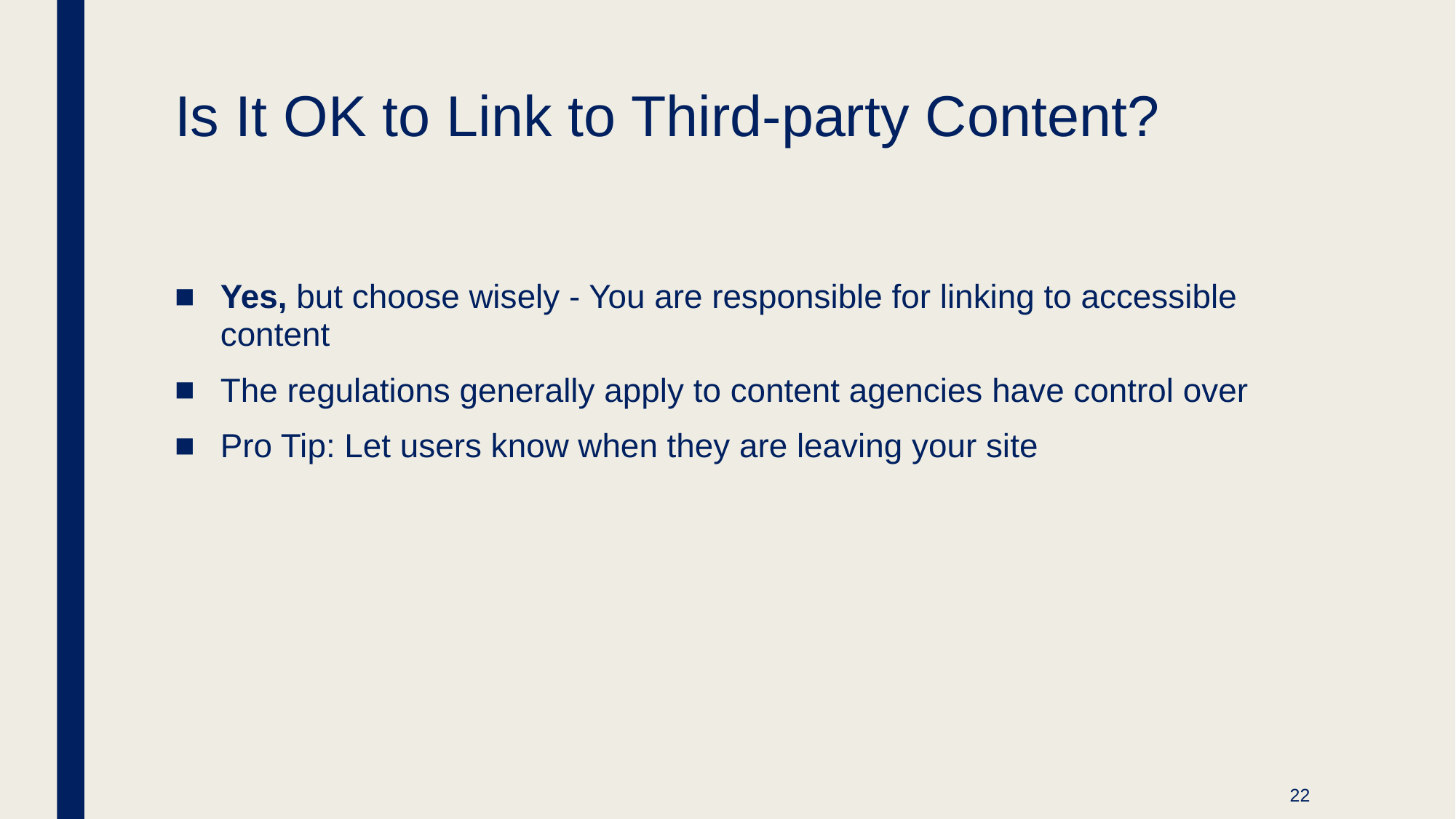

# Is It OK to Link to Third-party Content?
Yes, but choose wisely - You are responsible for linking to accessible content
The regulations generally apply to content agencies have control over
Pro Tip: Let users know when they are leaving your site
22